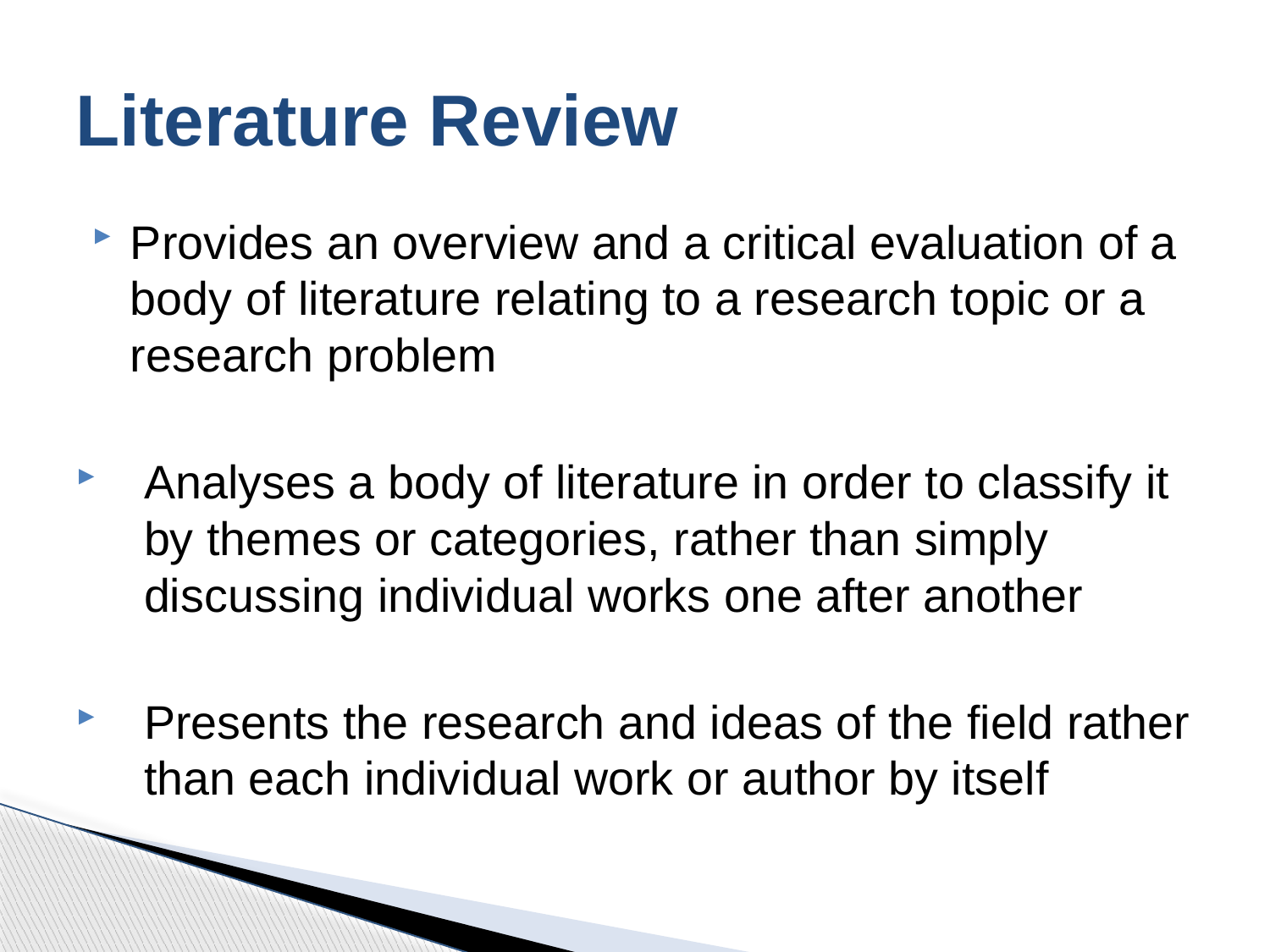

# Literature Review
Provides an overview and a critical evaluation of a body of literature relating to a research topic or a research problem

Analyses a body of literature in order to classify it by themes or categories, rather than simply discussing individual works one after another

Presents the research and ideas of the field rather than each individual work or author by itself